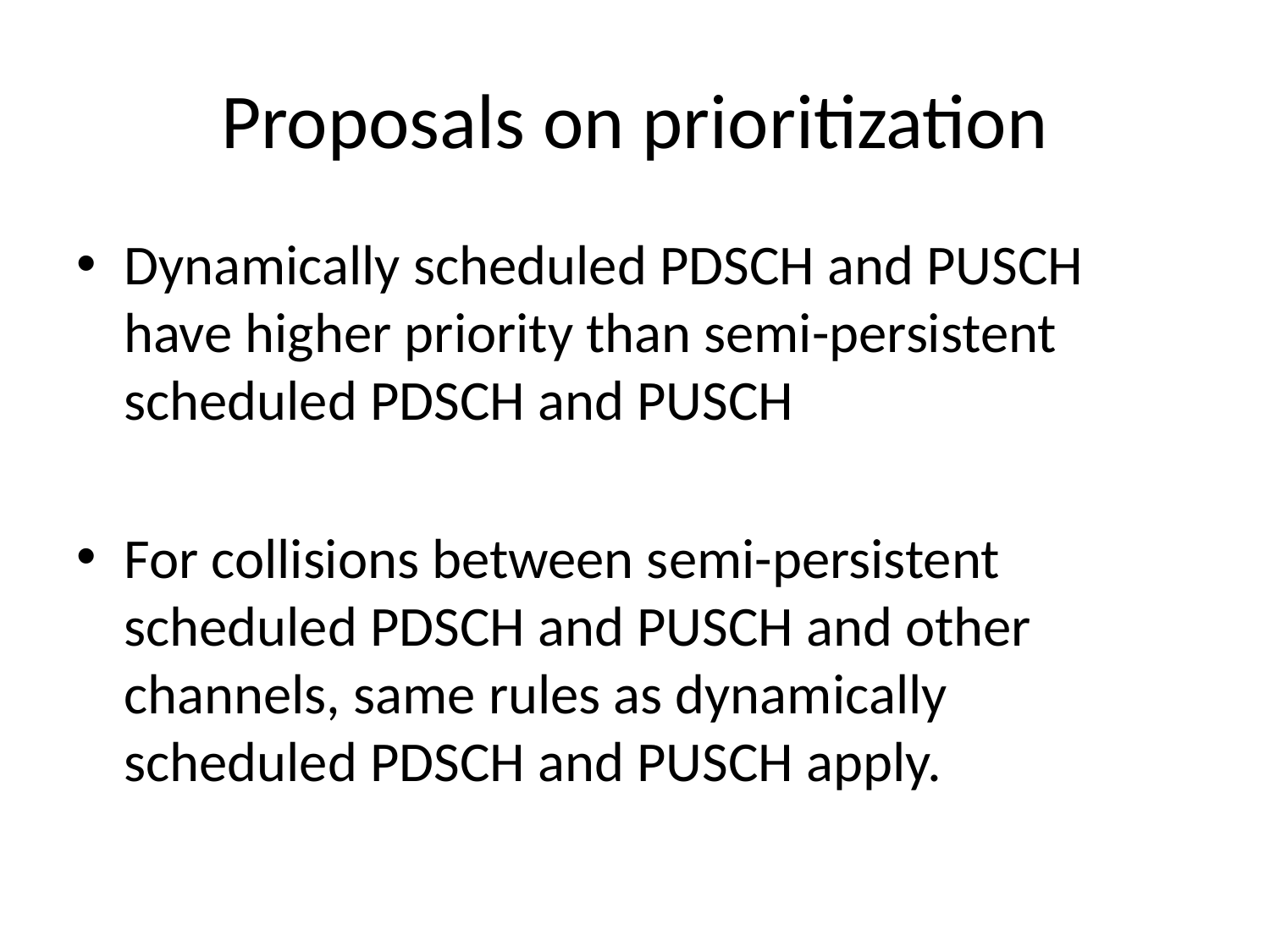

# Proposals on prioritization
Dynamically scheduled PDSCH and PUSCH have higher priority than semi-persistent scheduled PDSCH and PUSCH

For collisions between semi-persistent scheduled PDSCH and PUSCH and other channels, same rules as dynamically scheduled PDSCH and PUSCH apply.